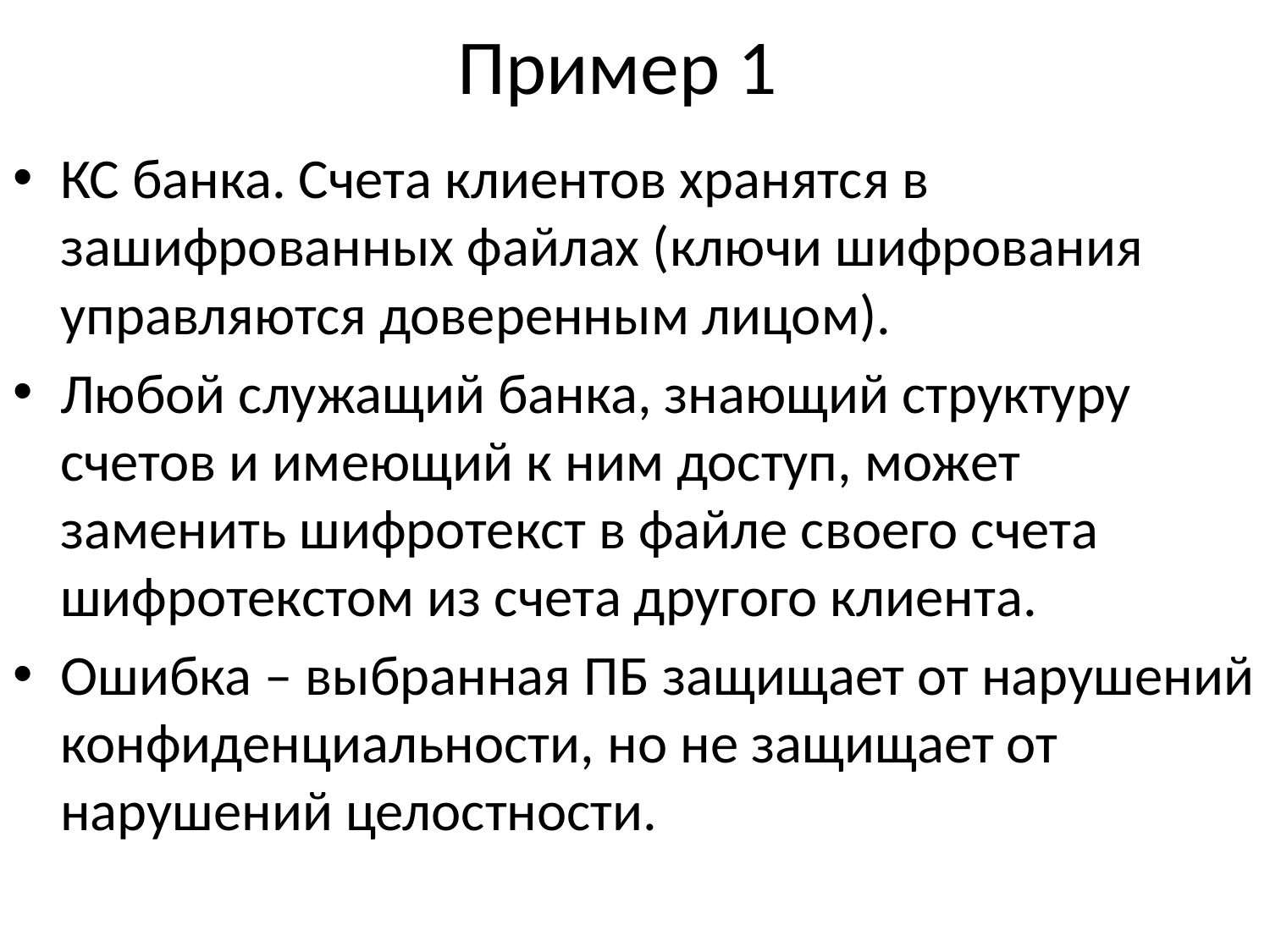

# Пример 1
КС банка. Счета клиентов хранятся в зашифрованных файлах (ключи шифрования управляются доверенным лицом).
Любой служащий банка, знающий структуру счетов и имеющий к ним доступ, может заменить шифротекст в файле своего счета шифротекстом из счета другого клиента.
Ошибка – выбранная ПБ защищает от нарушений конфиденциальности, но не защищает от нарушений целостности.